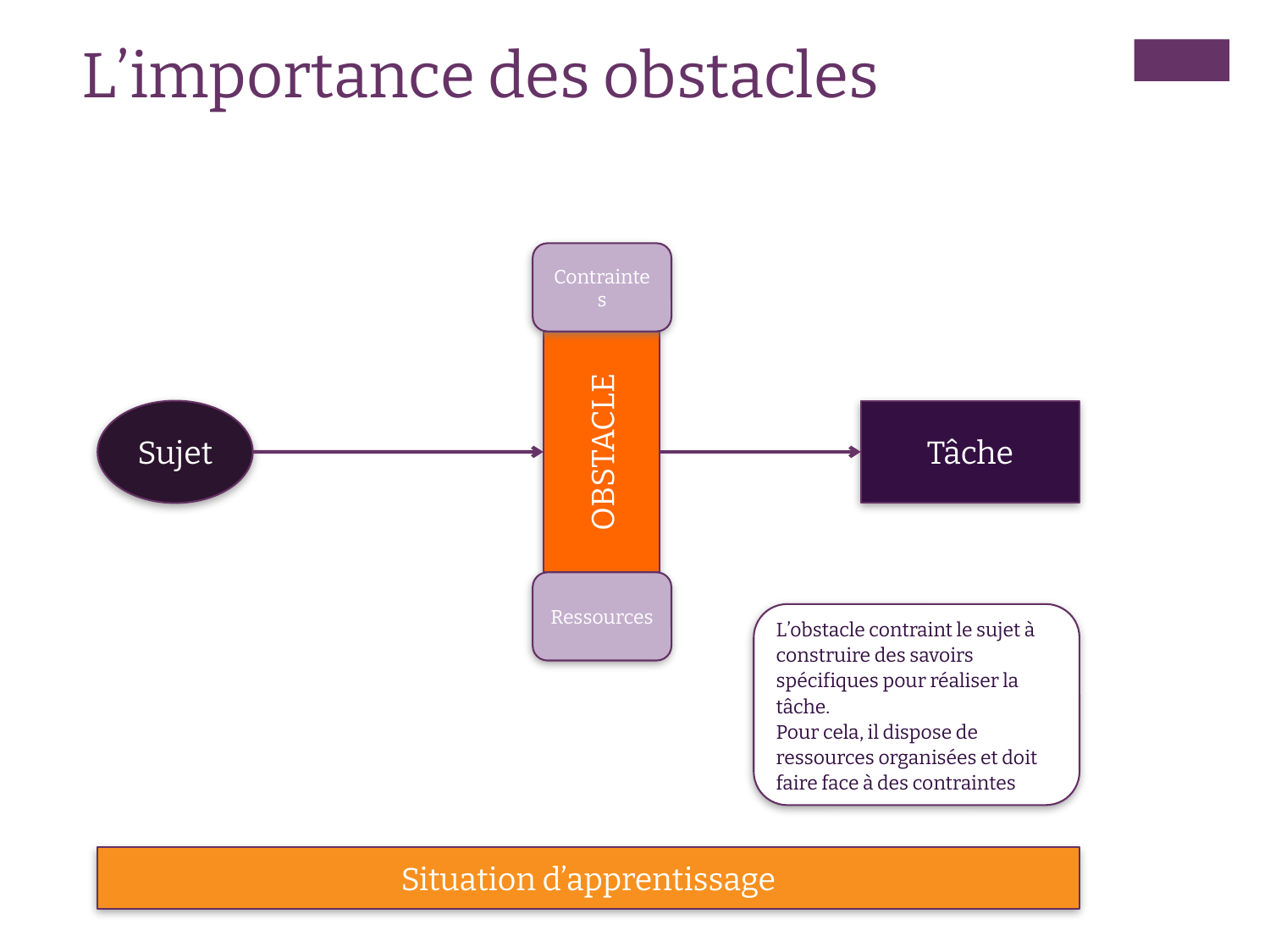

L’importance des obstacles
Contraintes
OBSTACLE
Sujet
Tâche
Ressources
L’obstacle contraint le sujet à construire des savoirs spécifiques pour réaliser la tâche.
Pour cela, il dispose de ressources organisées et doit faire face à des contraintes
Situation d’apprentissage